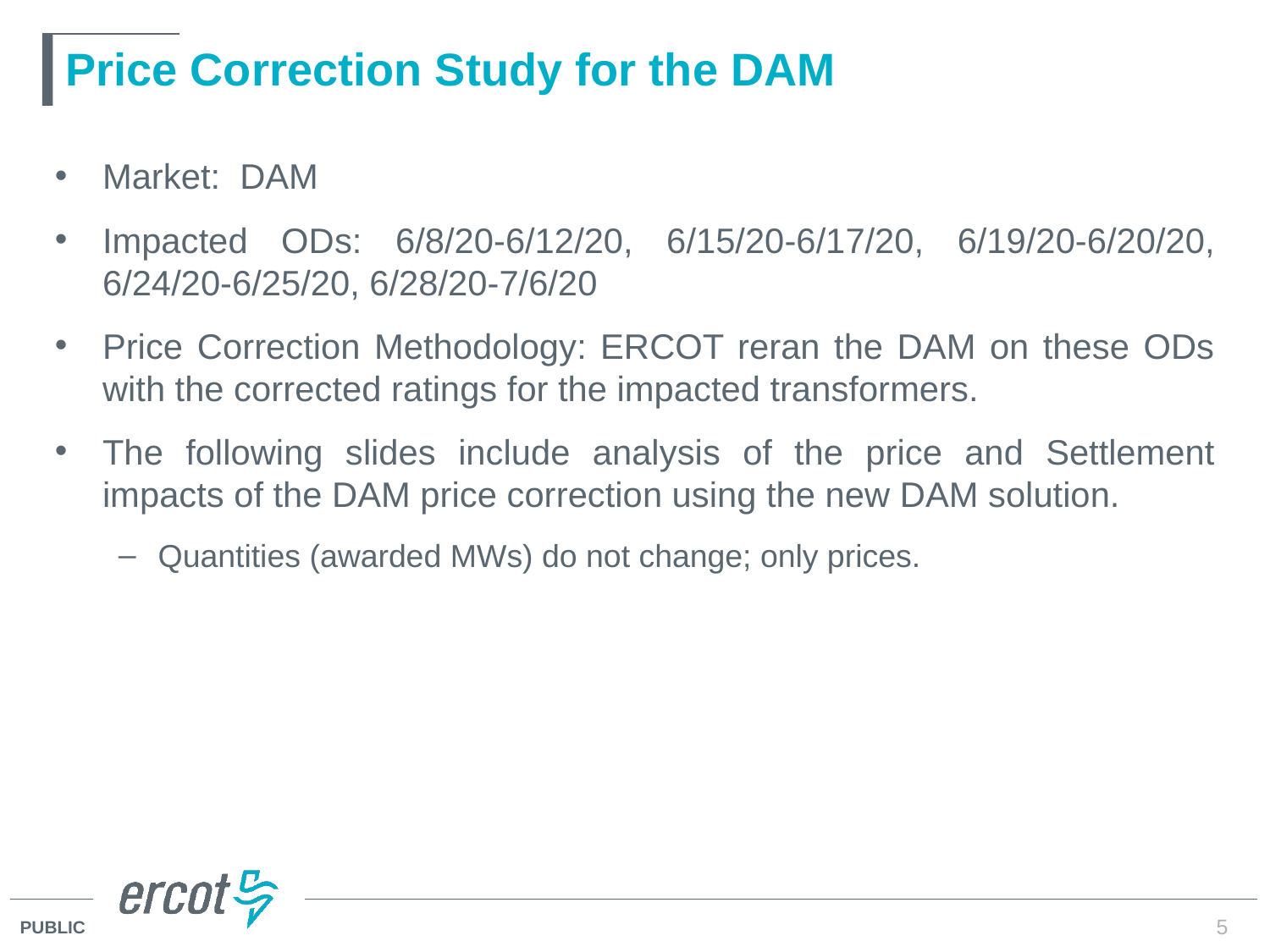

# Price Correction Study for the DAM
Market:  DAM
Impacted ODs: 6/8/20-6/12/20, 6/15/20-6/17/20, 6/19/20-6/20/20, 6/24/20-6/25/20, 6/28/20-7/6/20
Price Correction Methodology: ERCOT reran the DAM on these ODs with the corrected ratings for the impacted transformers.
The following slides include analysis of the price and Settlement impacts of the DAM price correction using the new DAM solution.
Quantities (awarded MWs) do not change; only prices.

5